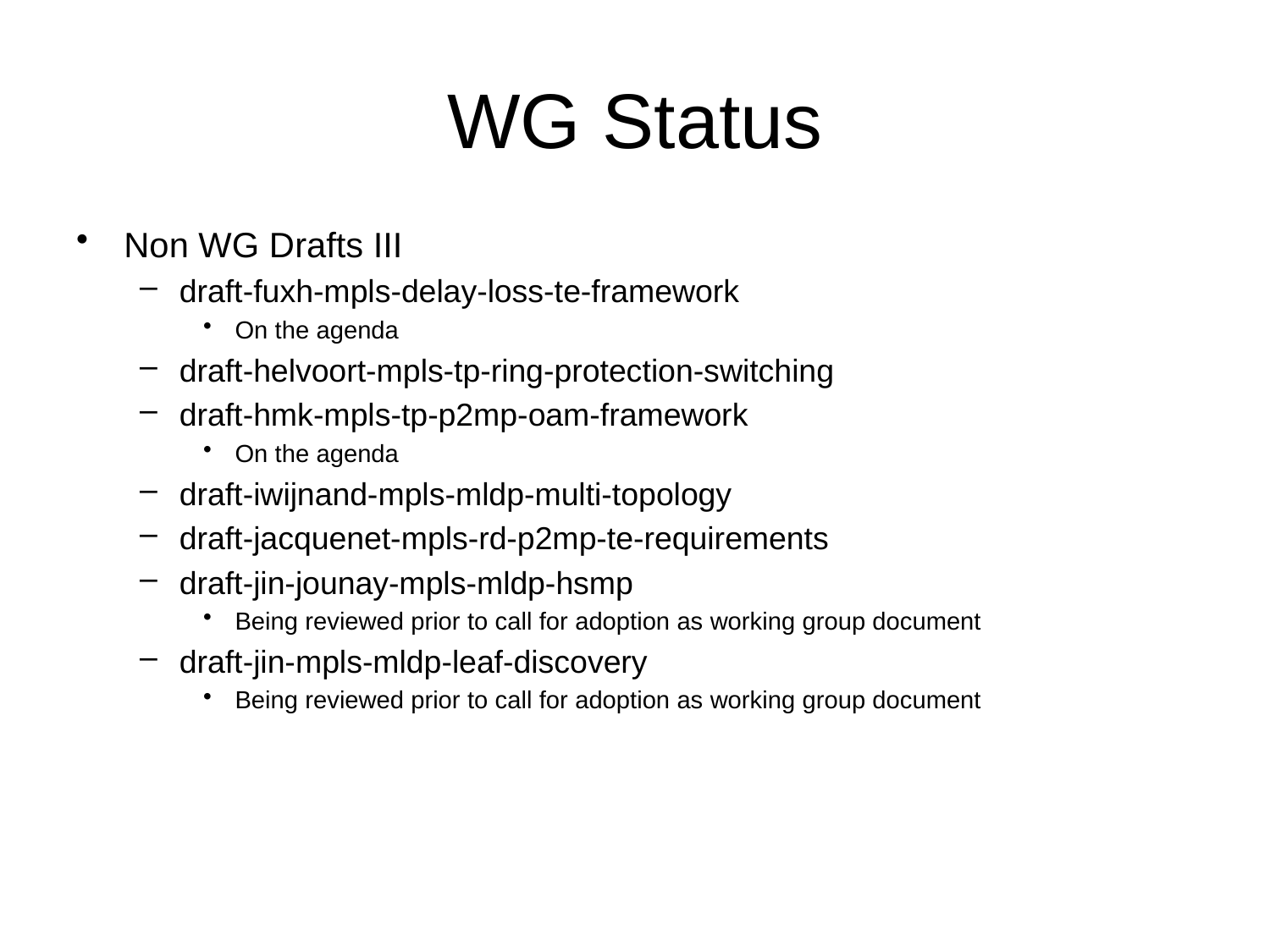

WG Status
Non WG Drafts III
draft-fuxh-mpls-delay-loss-te-framework
On the agenda
draft-helvoort-mpls-tp-ring-protection-switching
draft-hmk-mpls-tp-p2mp-oam-framework
On the agenda
draft-iwijnand-mpls-mldp-multi-topology
draft-jacquenet-mpls-rd-p2mp-te-requirements
draft-jin-jounay-mpls-mldp-hsmp
Being reviewed prior to call for adoption as working group document
draft-jin-mpls-mldp-leaf-discovery
Being reviewed prior to call for adoption as working group document